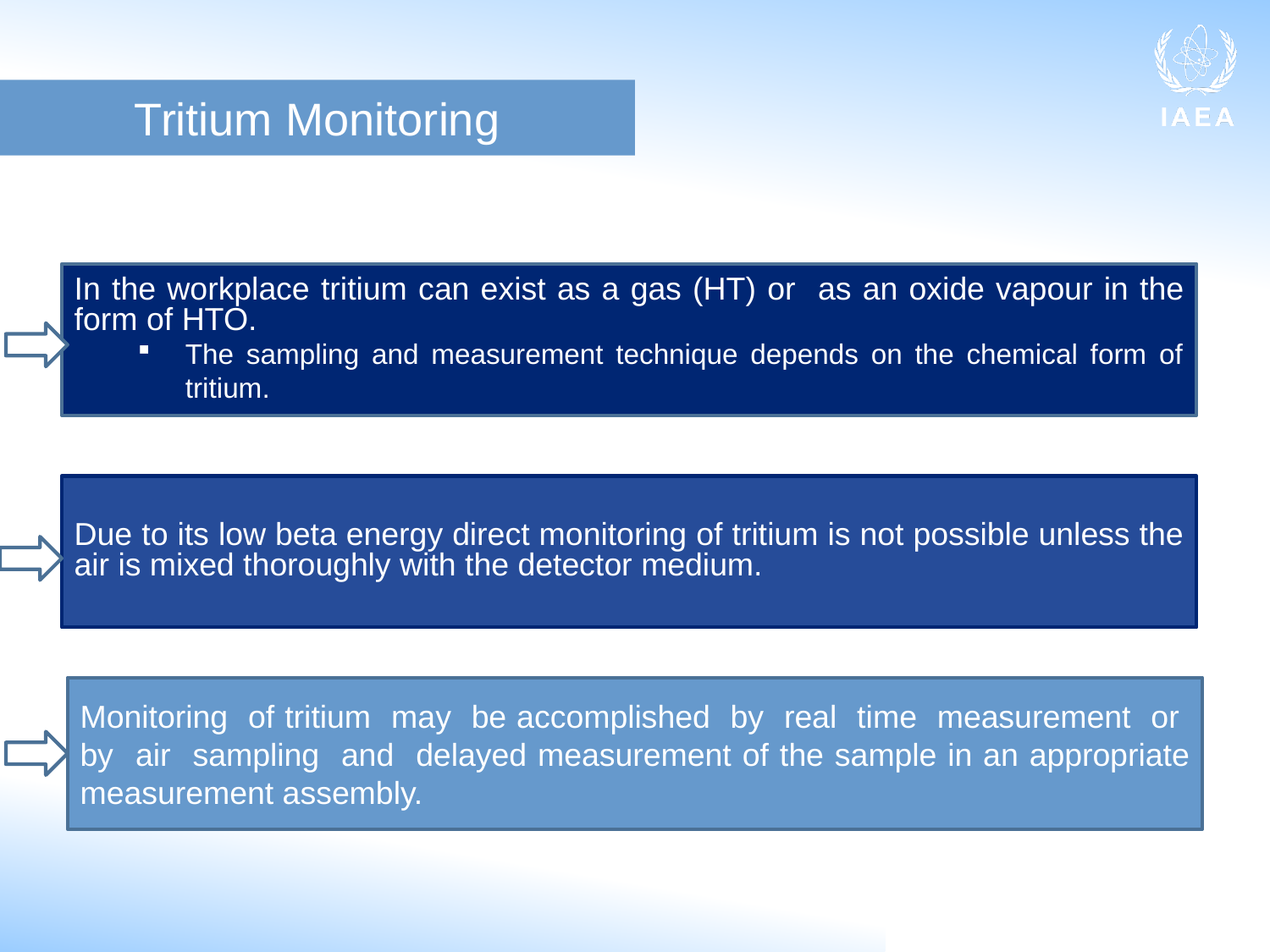

Tritium Monitoring
In the workplace tritium can exist as a gas (HT) or  as an oxide vapour in the form of HTO.
The sampling and measurement technique depends on the chemical form of tritium.

Due to its low beta energy direct monitoring of tritium is not possible unless the air is mixed thoroughly with the detector medium.

Monitoring  of tritium  may  be accomplished  by  real  time  measurement  or  by  air  sampling  and  delayed measurement of the sample in an appropriate measurement assembly.